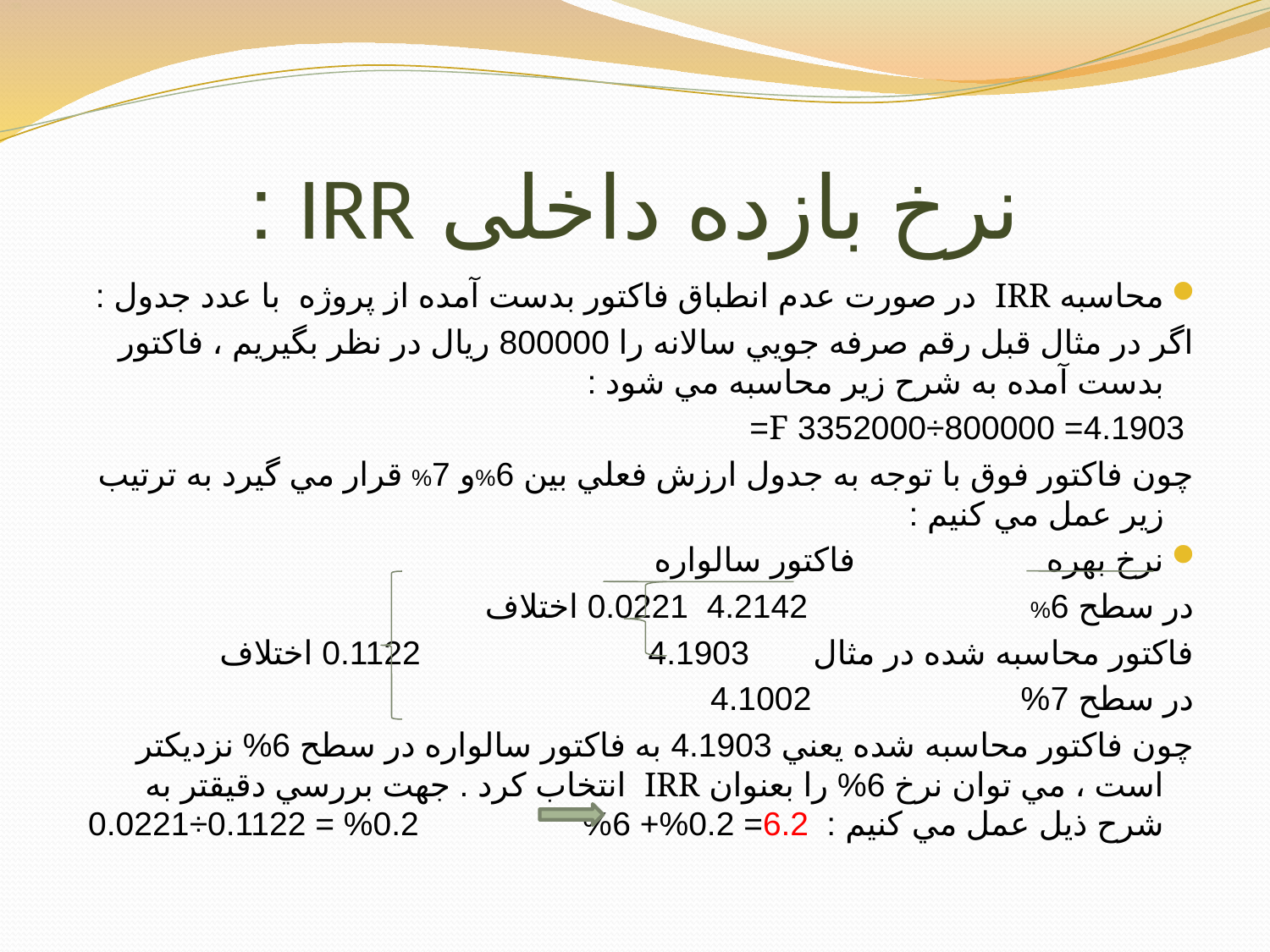

# نرخ بازده داخلی IRR :
محاسبه IRR  در صورت عدم انطباق فاكتور بدست آمده از پروژه  با عدد جدول :
اگر در مثال قبل رقم صرفه جويي سالانه را 800000 ريال در نظر بگيريم ، فاكتور بدست آمده به شرح زير محاسبه مي شود :
 4.1903= 800000÷3352000 F=
چون فاكتور فوق با توجه به جدول ارزش فعلي بين 6%و 7% قرار مي گيرد به ترتيب زير عمل مي كنيم :
نرخ بهره                     فاكتور سالواره
در سطح 6%                                   4.2142  0.0221 اختلاف
فاكتور محاسبه شده در مثال       4.1903                         0.1122 اختلاف
در سطح 7%                       4.1002
چون فاكتور محاسبه شده يعني 4.1903 به فاكتور سالواره در سطح 6% نزديكتر است ، مي توان نرخ 6% را بعنوان IRR  انتخاب كرد . جهت بررسي دقيقتر به شرح ذيل عمل مي كنيم :  6.2= 0.2%+ 6%                  0.2% = 0.1122÷0.0221